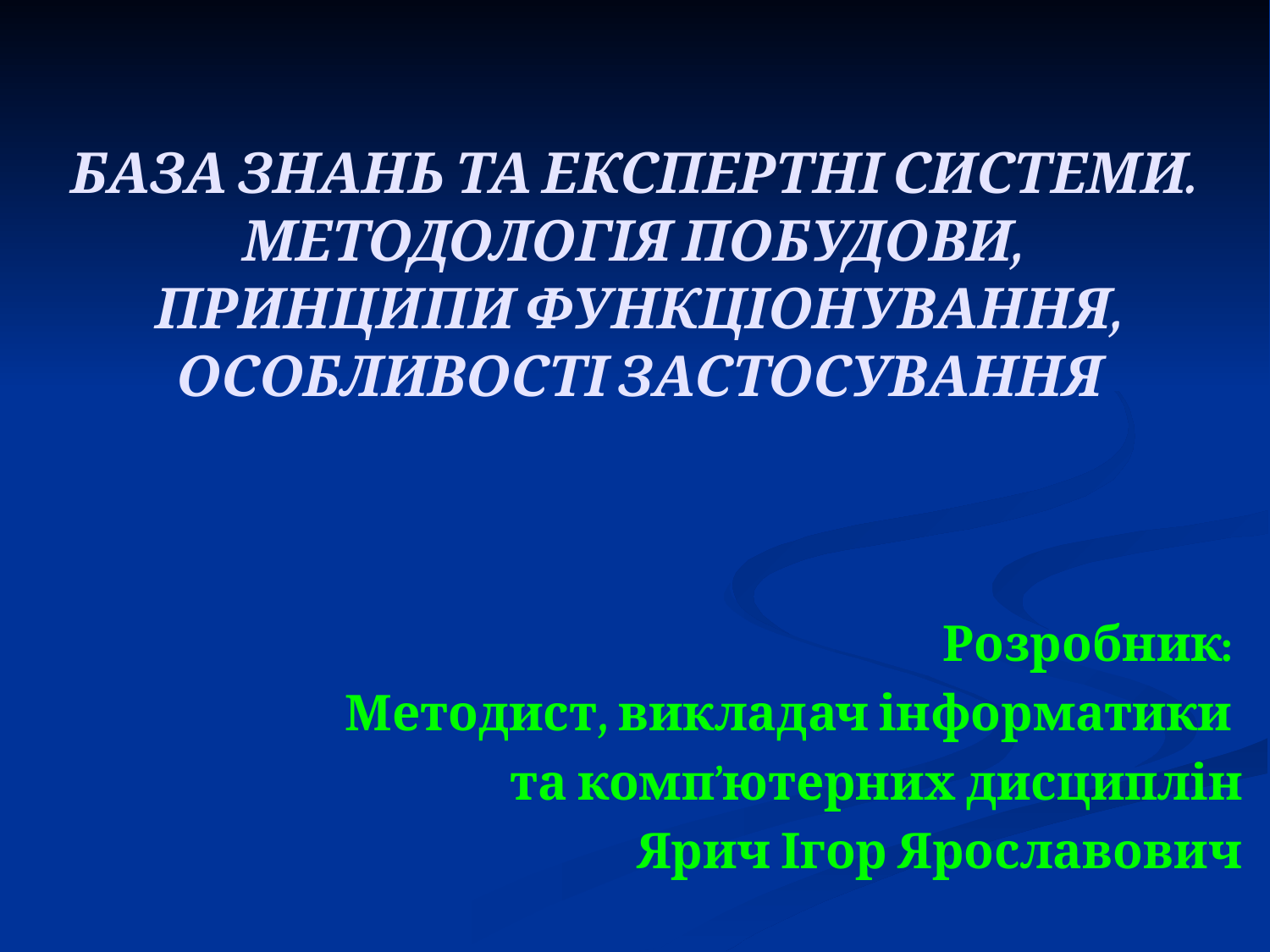

# База знань та експертні системи. Методологія побудови, принципи функціонування, особливості застосування
Розробник:
Методист, викладач інформатики
та комп’ютерних дисциплін
 Ярич Ігор Ярославович